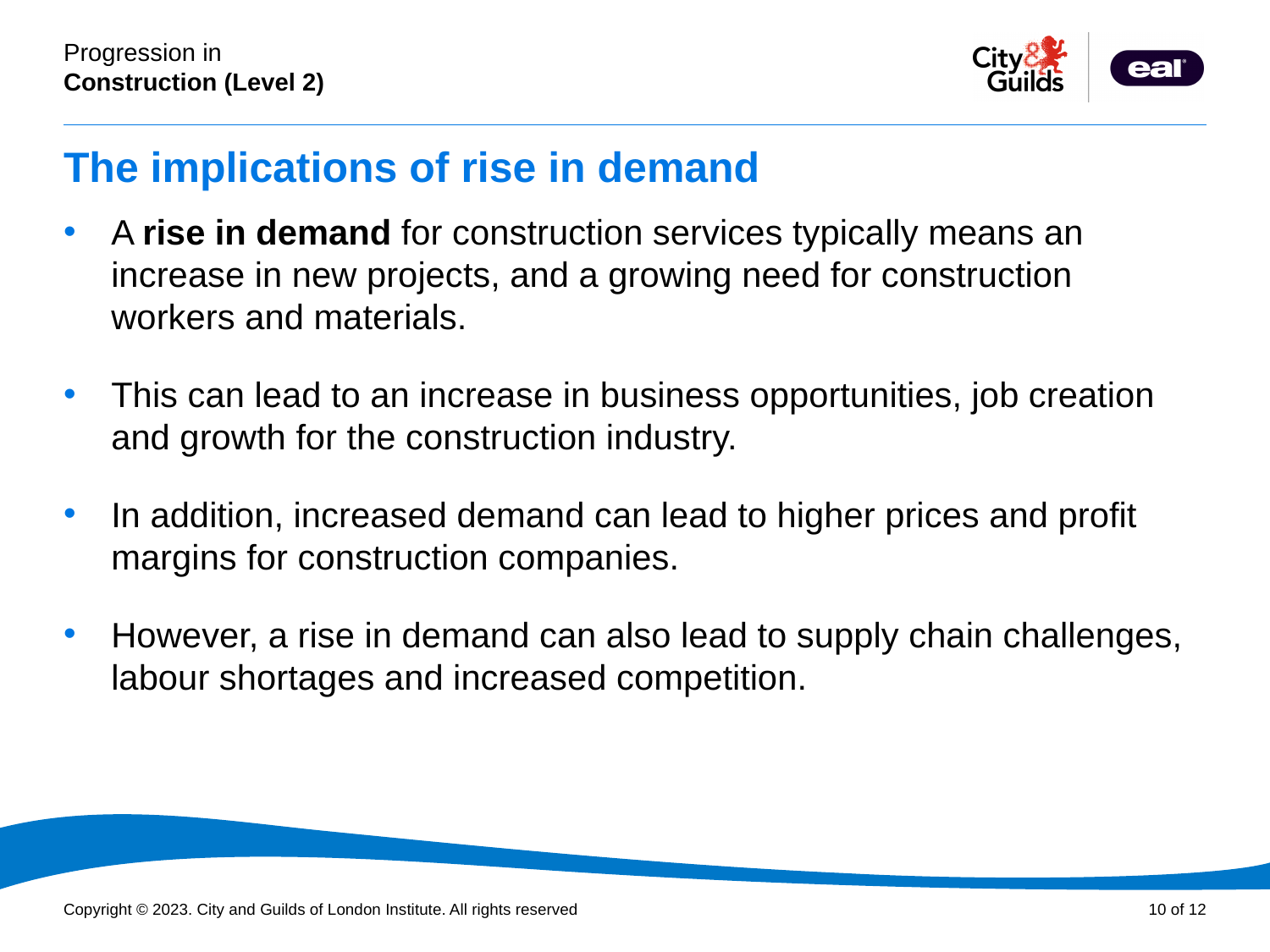

# The implications of rise in demand
A rise in demand for construction services typically means an increase in new projects, and a growing need for construction workers and materials.
This can lead to an increase in business opportunities, job creation and growth for the construction industry.
In addition, increased demand can lead to higher prices and profit margins for construction companies.
However, a rise in demand can also lead to supply chain challenges, labour shortages and increased competition.